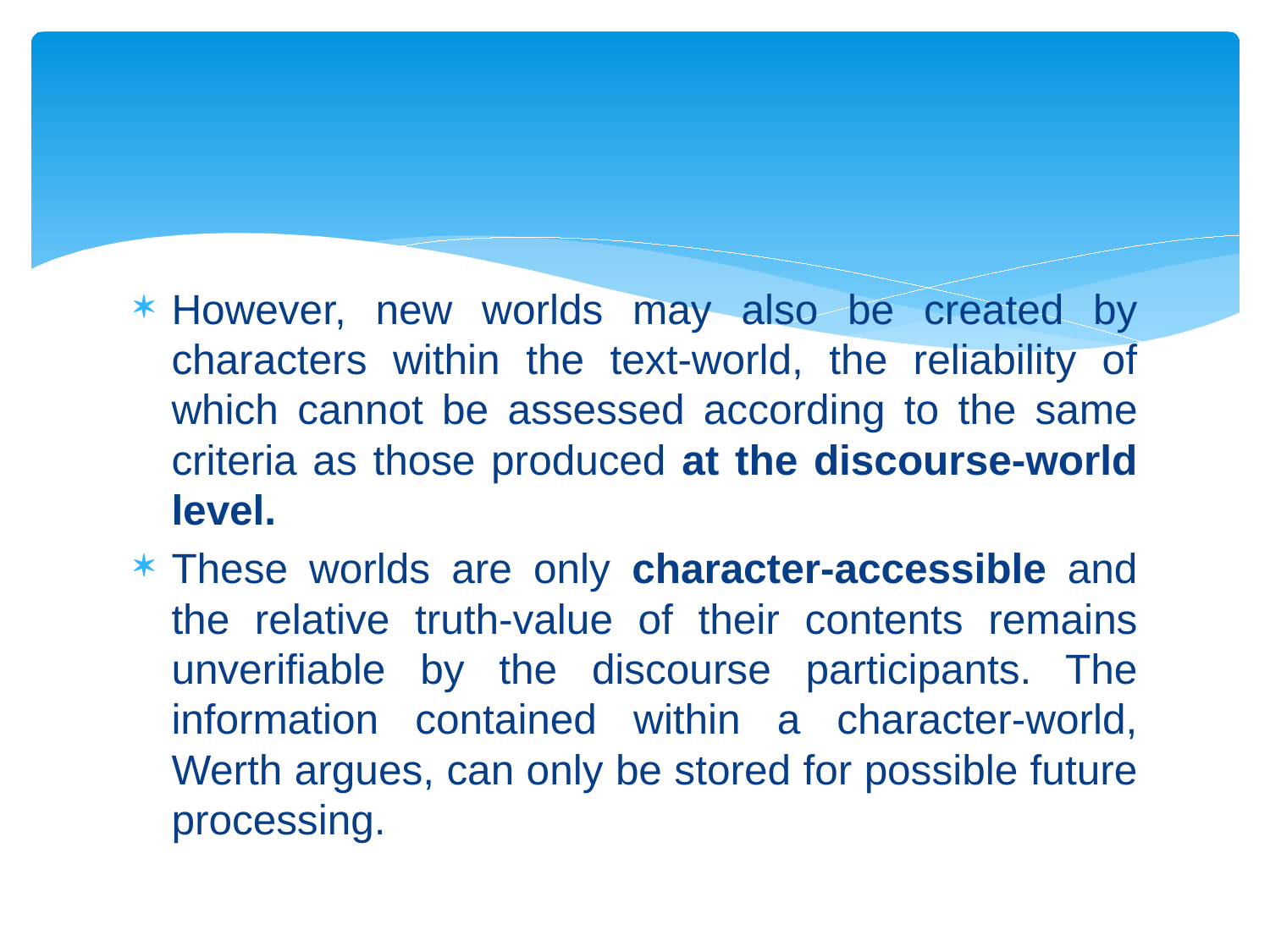

#
However, new worlds may also be created by characters within the text-world, the reliability of which cannot be assessed according to the same criteria as those produced at the discourse-world level.
These worlds are only character-accessible and the relative truth-value of their contents remains unverifiable by the discourse participants. The information contained within a character-world, Werth argues, can only be stored for possible future processing.